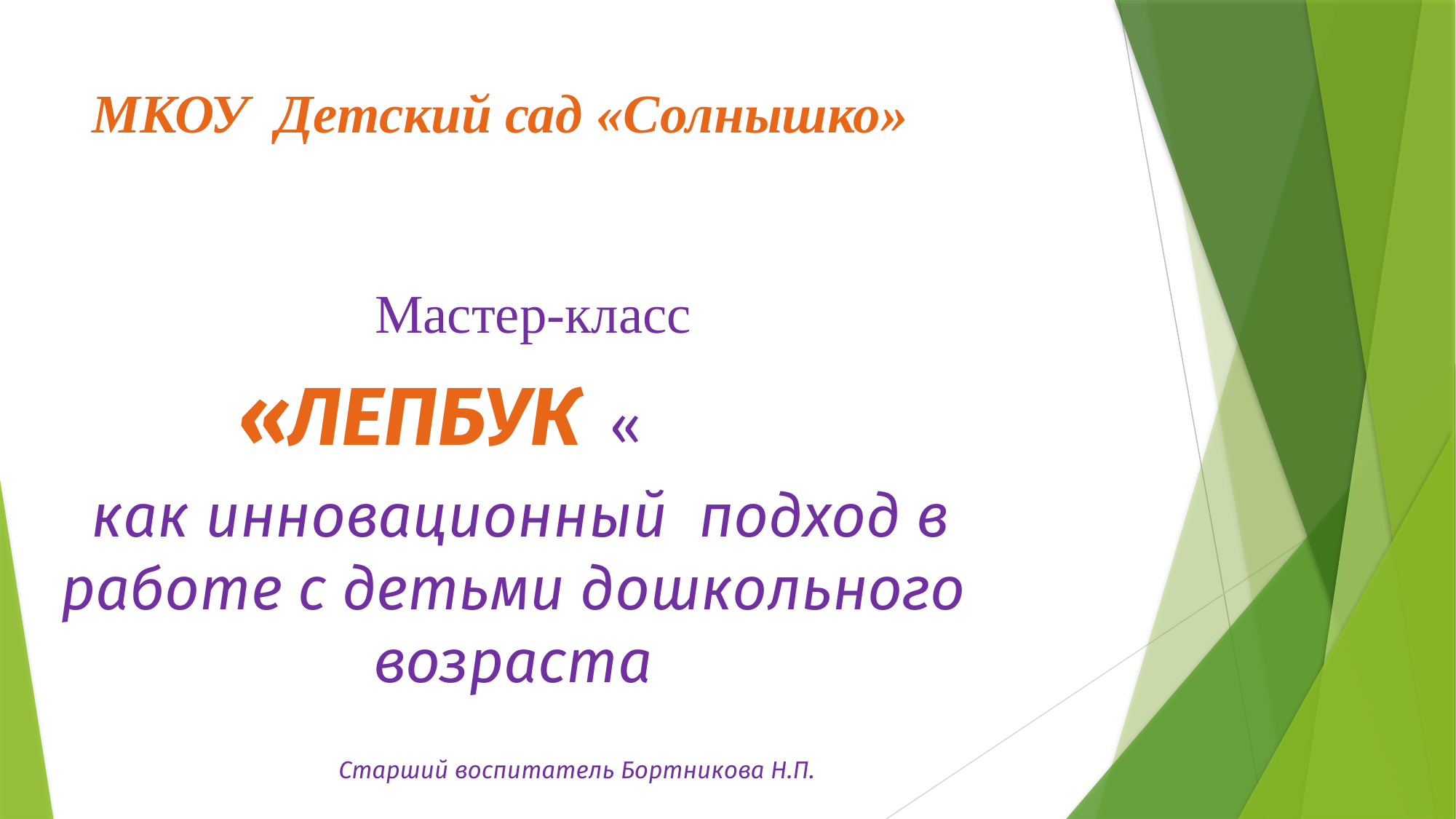

# МКОУ  Детский сад «Солнышко»
                    Мастер-класс
«ЛЕПБУК  «
 как инновационный  подход в работе с детьми дошкольного возраста

                                                     Старший воспитатель Бортникова Н.П.